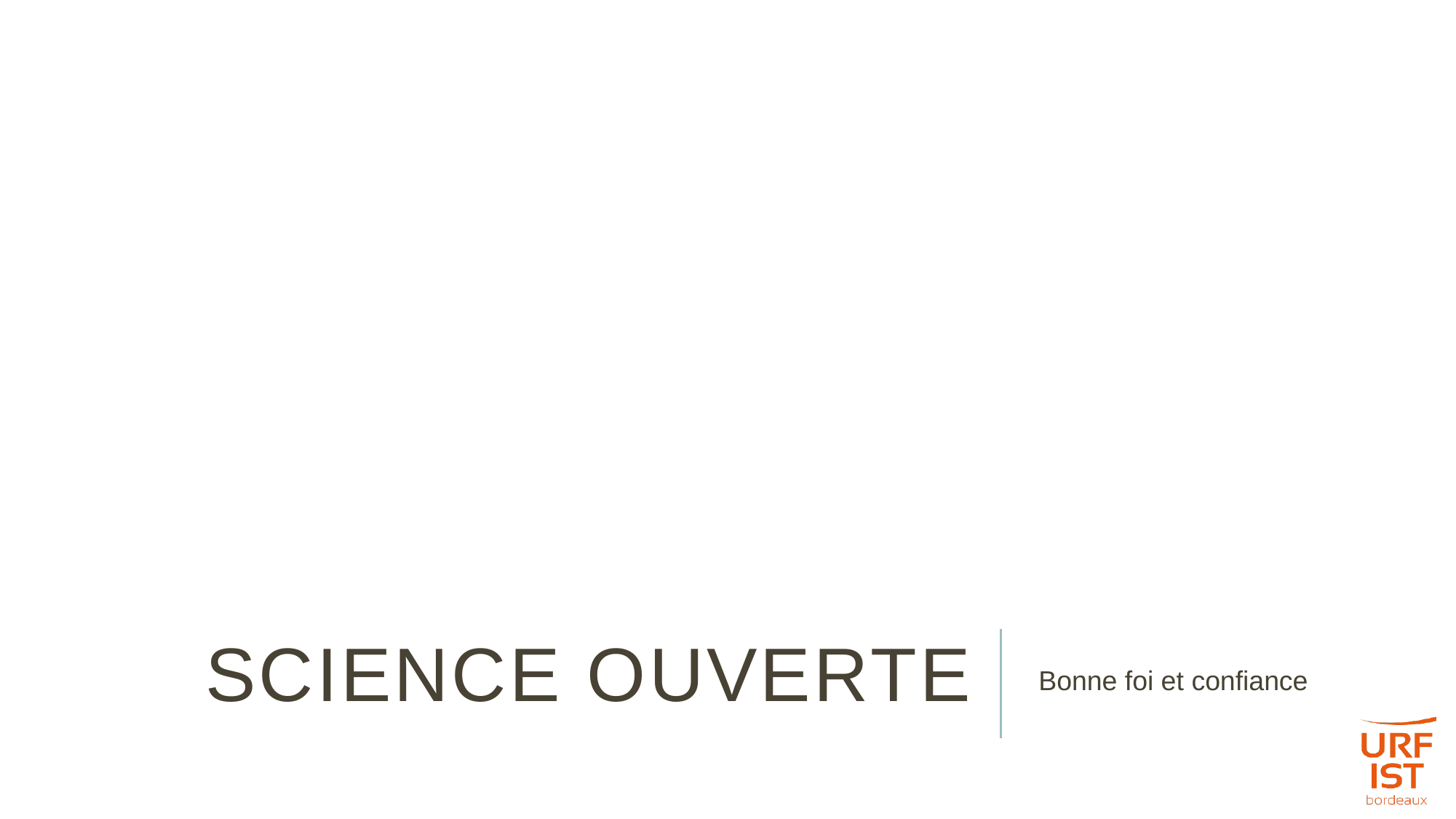

# Science ouverte
Bonne foi et confiance